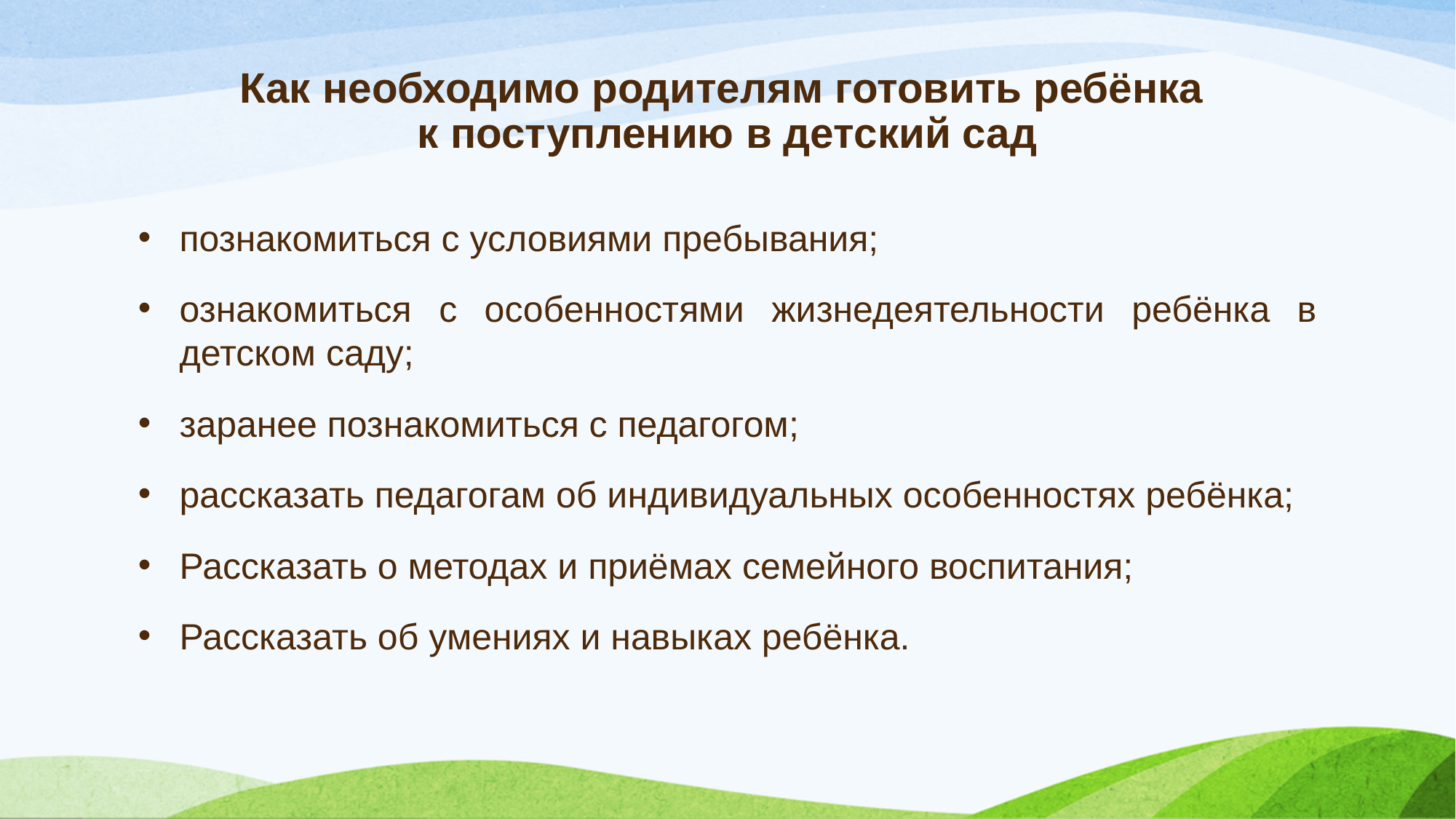

# Как необходимо родителям готовить ребёнка к поступлению в детский сад
познакомиться с условиями пребывания;
ознакомиться с особенностями жизнедеятельности ребёнка в детском саду;
заранее познакомиться с педагогом;
рассказать педагогам об индивидуальных особенностях ребёнка;
Рассказать о методах и приёмах семейного воспитания;
Рассказать об умениях и навыках ребёнка.